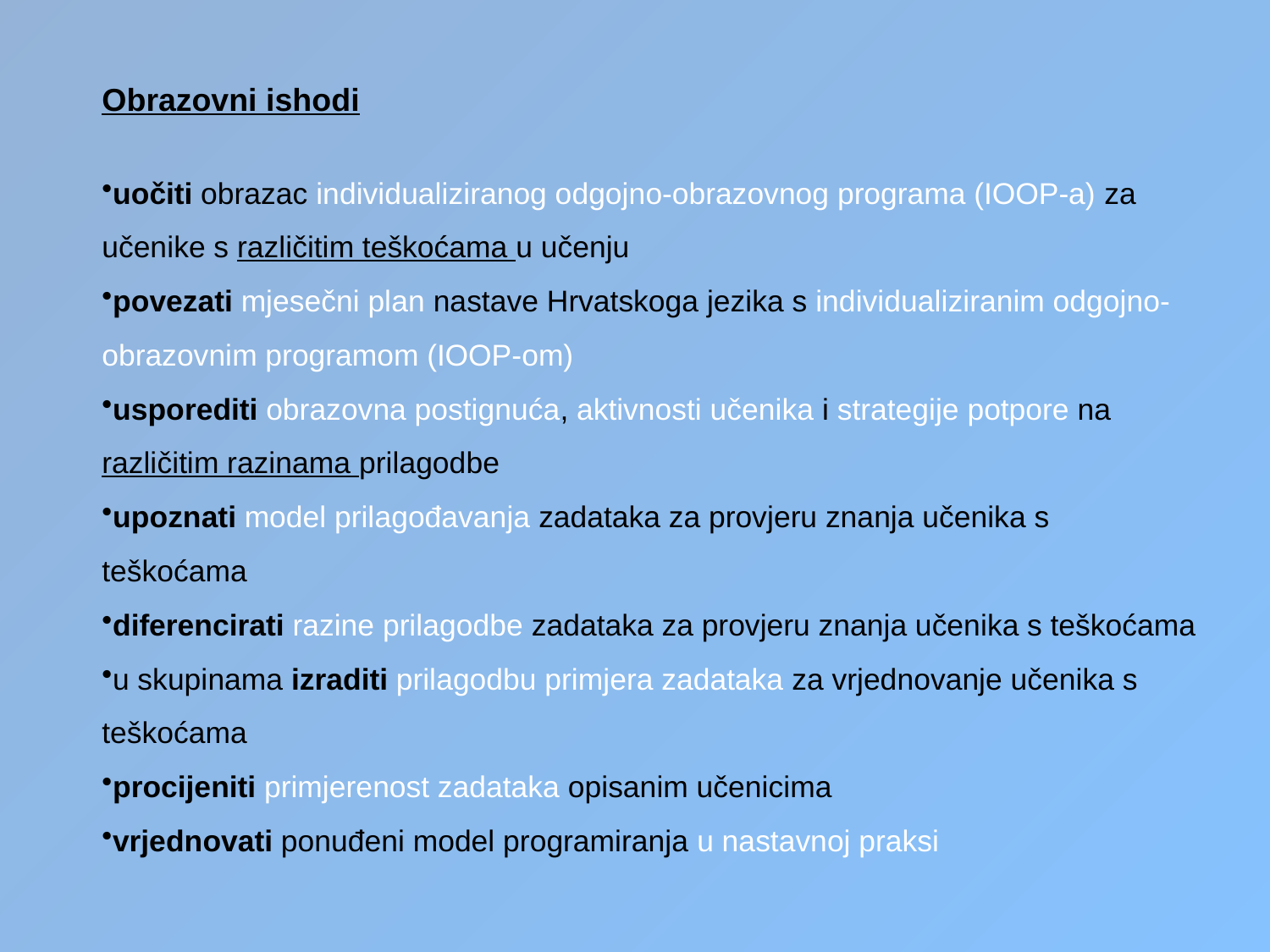

Obrazovni ishodi

uočiti obrazac individualiziranog odgojno-obrazovnog programa (IOOP-a) za učenike s različitim teškoćama u učenju
povezati mjesečni plan nastave Hrvatskoga jezika s individualiziranim odgojno-obrazovnim programom (IOOP-om)
usporediti obrazovna postignuća, aktivnosti učenika i strategije potpore na različitim razinama prilagodbe
upoznati model prilagođavanja zadataka za provjeru znanja učenika s teškoćama
diferencirati razine prilagodbe zadataka za provjeru znanja učenika s teškoćama
u skupinama izraditi prilagodbu primjera zadataka za vrjednovanje učenika s teškoćama
procijeniti primjerenost zadataka opisanim učenicima
vrjednovati ponuđeni model programiranja u nastavnoj praksi